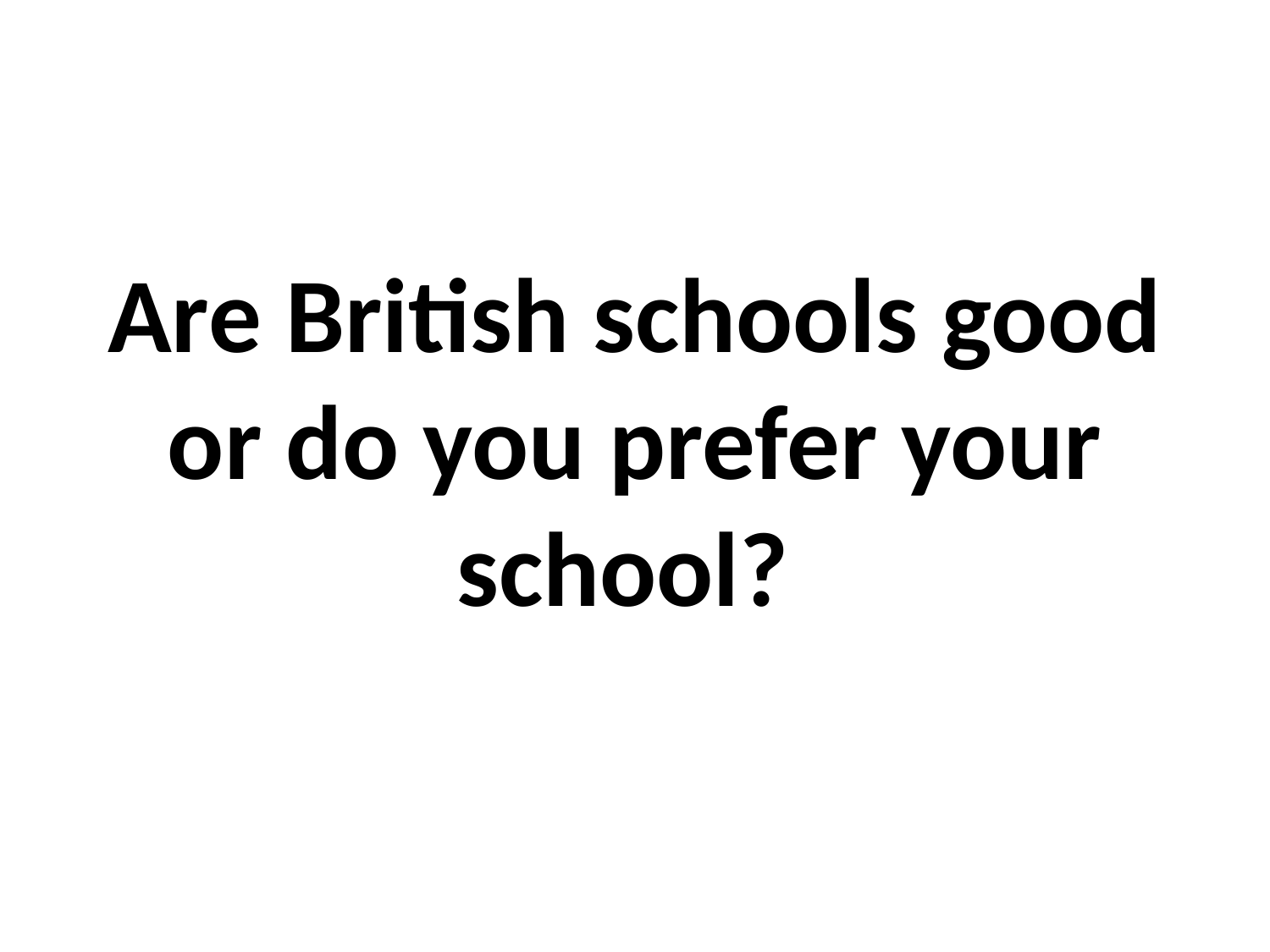

# Are British schools good or do you prefer your school?